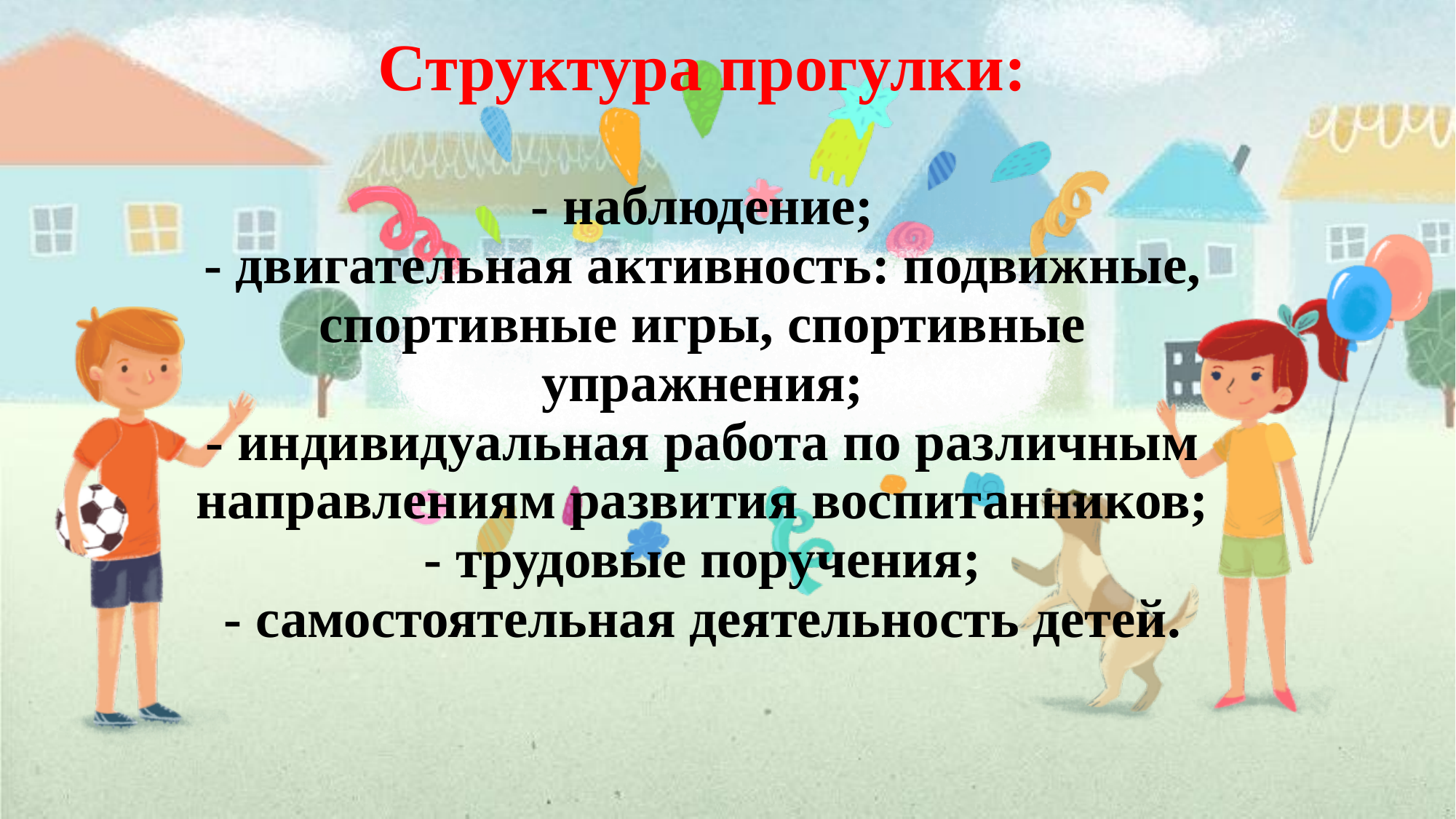

# Структура прогулки: - наблюдение; - двигательная активность: подвижные, спортивные игры, спортивные упражнения; - индивидуальная работа по различным направлениям развития воспитанников; - трудовые поручения; - самостоятельная деятельность детей.